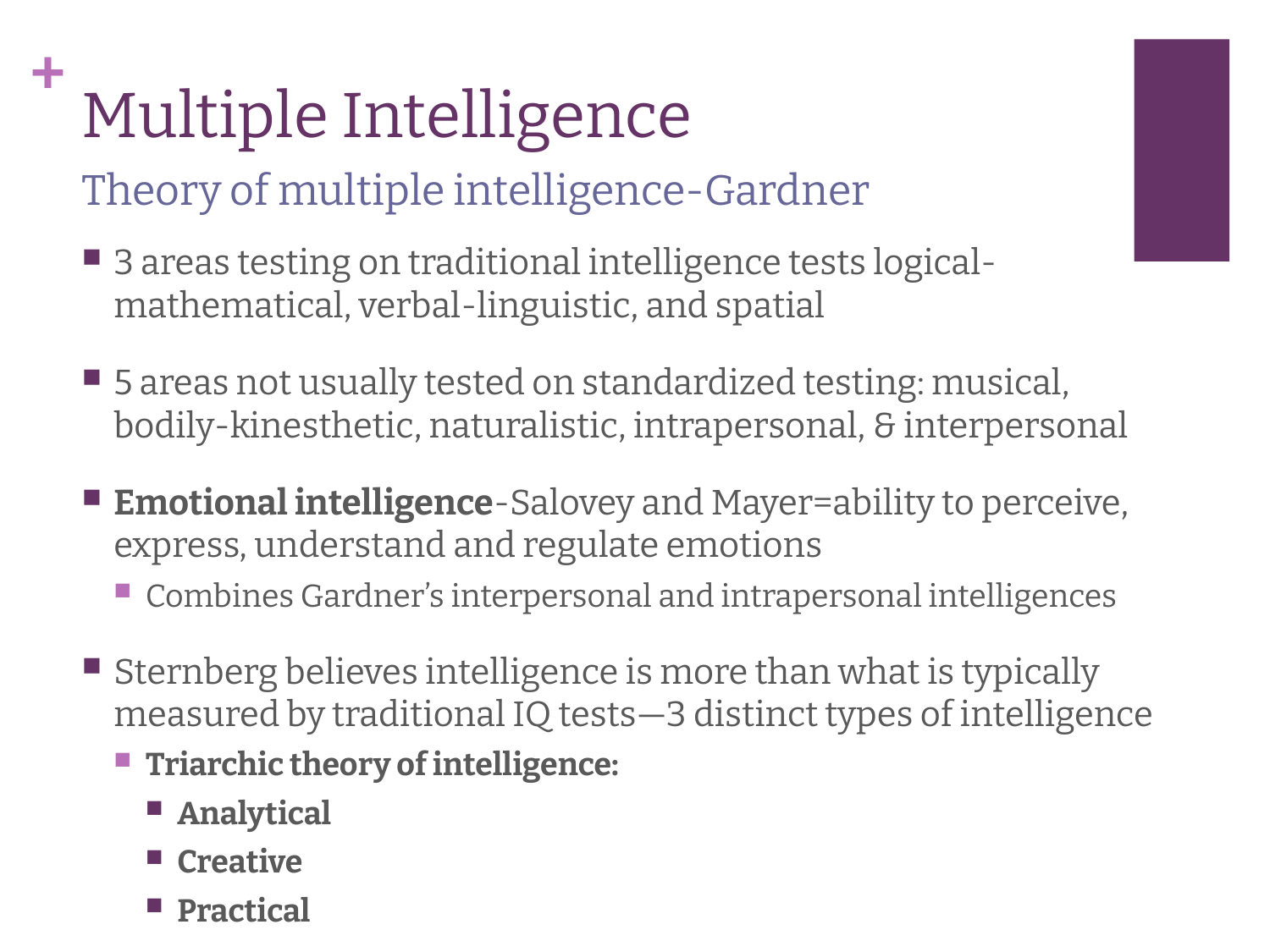

# Multiple Intelligence
Theory of multiple intelligence-Gardner
3 areas testing on traditional intelligence tests logical-mathematical, verbal-linguistic, and spatial
5 areas not usually tested on standardized testing: musical, bodily-kinesthetic, naturalistic, intrapersonal, & interpersonal
Emotional intelligence-Salovey and Mayer=ability to perceive, express, understand and regulate emotions
Combines Gardner’s interpersonal and intrapersonal intelligences
Sternberg believes intelligence is more than what is typically measured by traditional IQ tests—3 distinct types of intelligence
Triarchic theory of intelligence:
Analytical
Creative
Practical